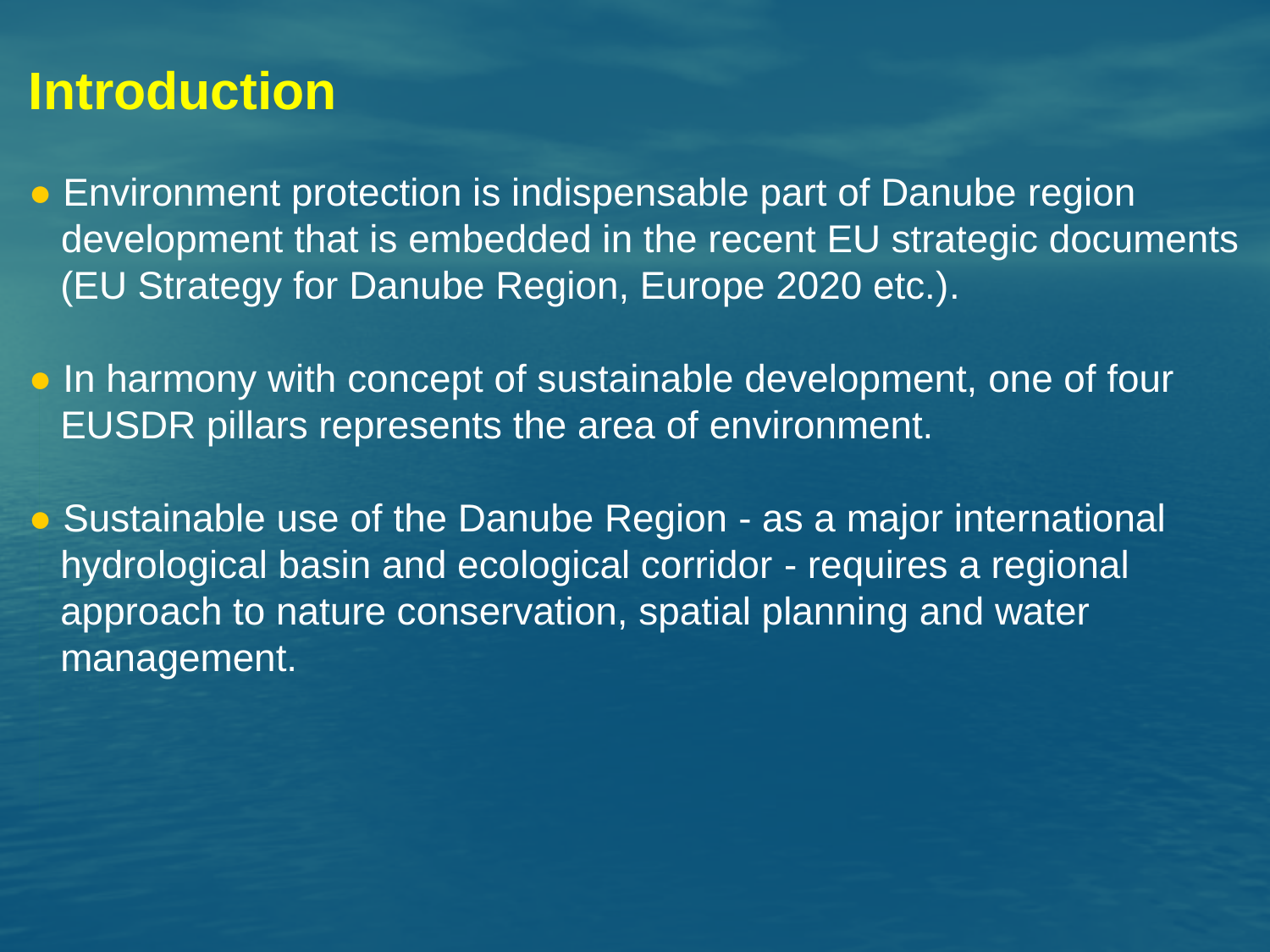

Introduction

● Environment protection is indispensable part of Danube region
   development that is embedded in the recent EU strategic documents (EU Strategy for Danube Region, Europe 2020 etc.).

● In harmony with concept of sustainable development, one of four EUSDR pillars represents the area of environment.

● Sustainable use of the Danube Region - as a major international hydrological basin and ecological corridor - requires a regional approach to nature conservation, spatial planning and water management.